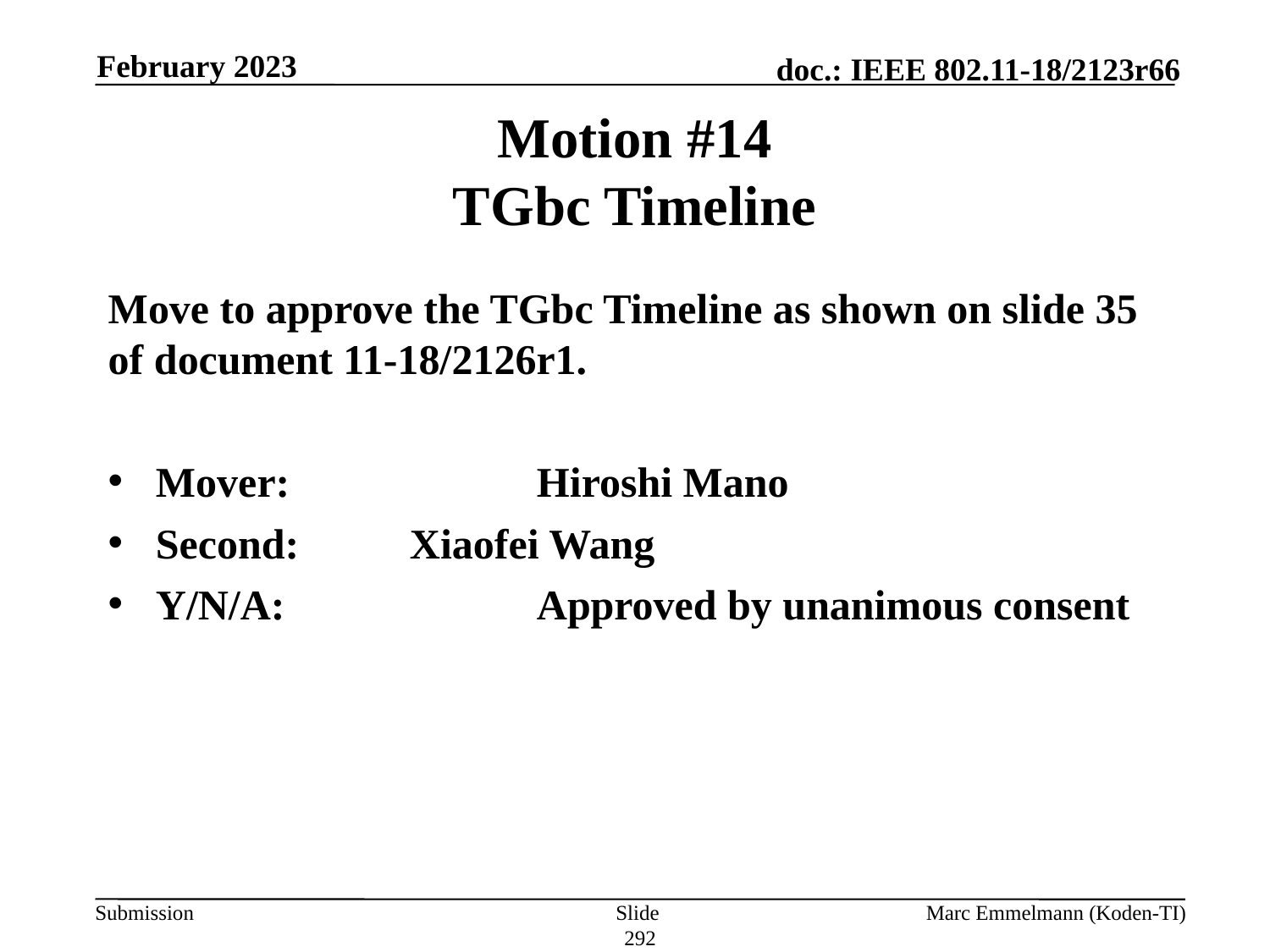

February 2023
# Motion #14 TGbc Timeline
Move to approve the TGbc Timeline as shown on slide 35 of document 11-18/2126r1.

Mover:		Hiroshi Mano
Second:	Xiaofei Wang
Y/N/A:		Approved by unanimous consent
Slide 292
Marc Emmelmann (Koden-TI)